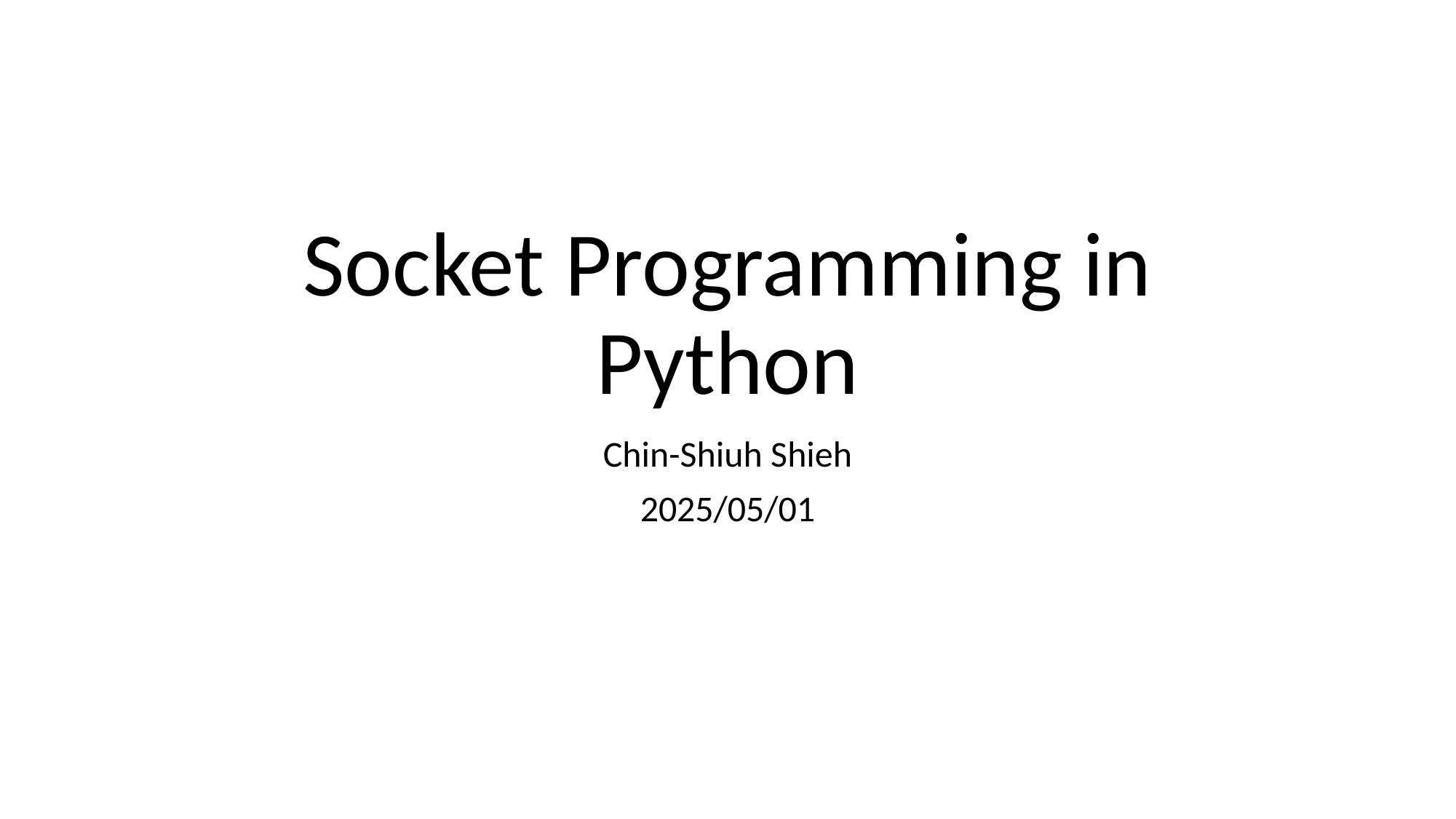

# Socket Programming in Python
Chin-Shiuh Shieh
2025/05/01